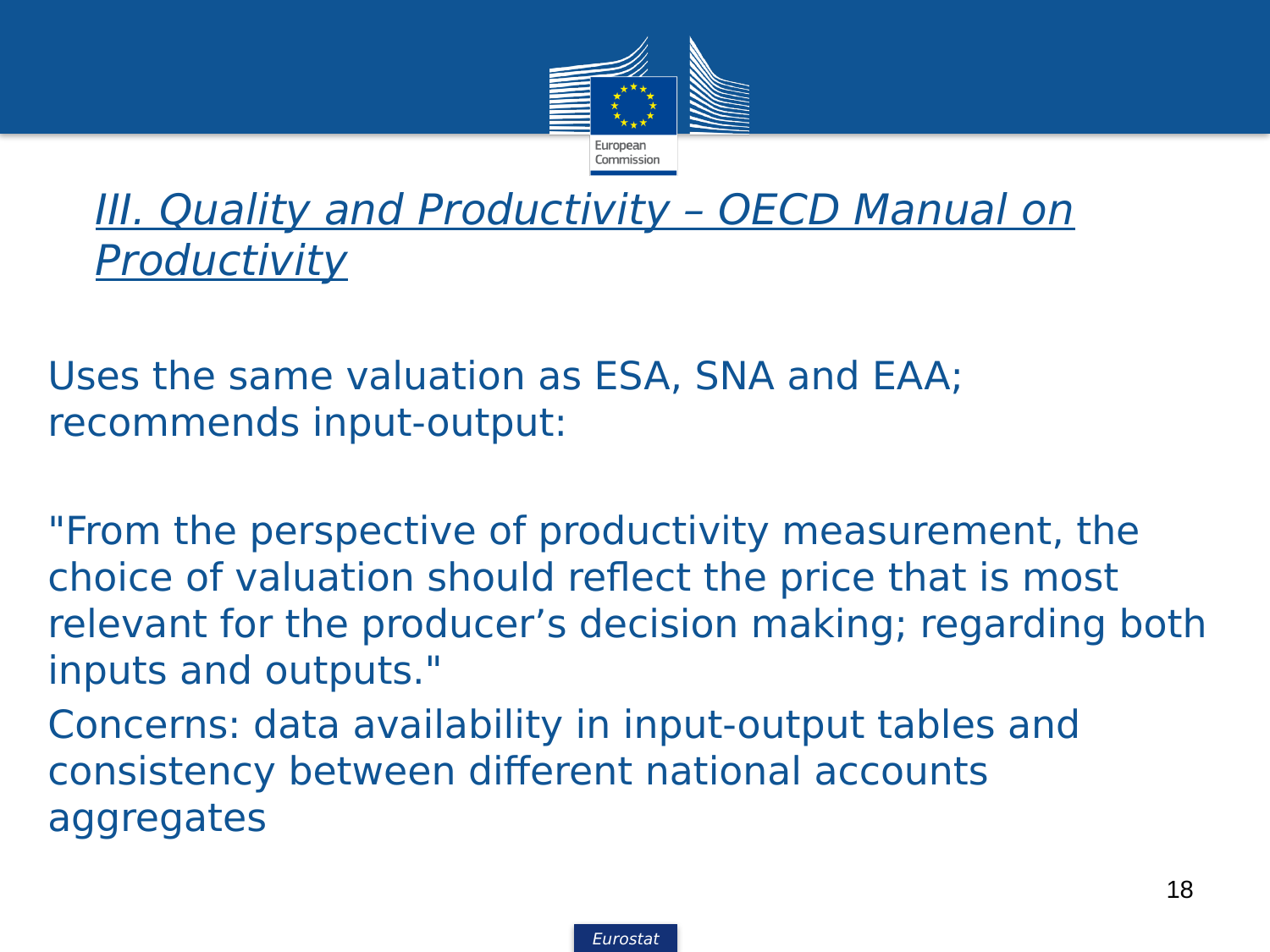

III. Quality and Productivity – OECD Manual on Productivity

Uses the same valuation as ESA, SNA and EAA; recommends input-output:

"From the perspective of productivity measurement, the choice of valuation should reflect the price that is most relevant for the producer’s decision making; regarding both inputs and outputs."
Concerns: data availability in input-output tables and consistency between different national accounts aggregates
18